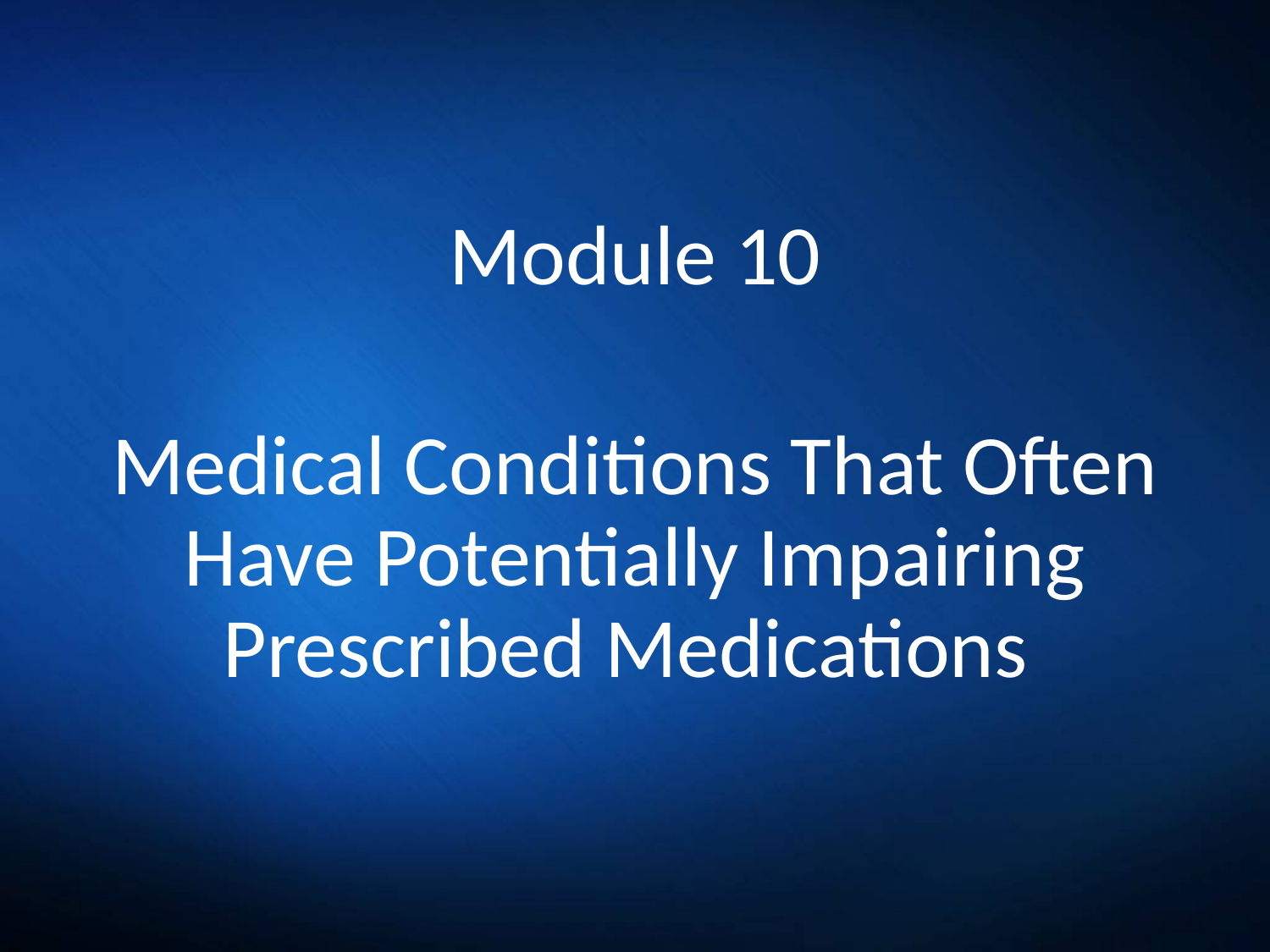

Module 10

Medical Conditions That Often Have Potentially Impairing Prescribed Medications